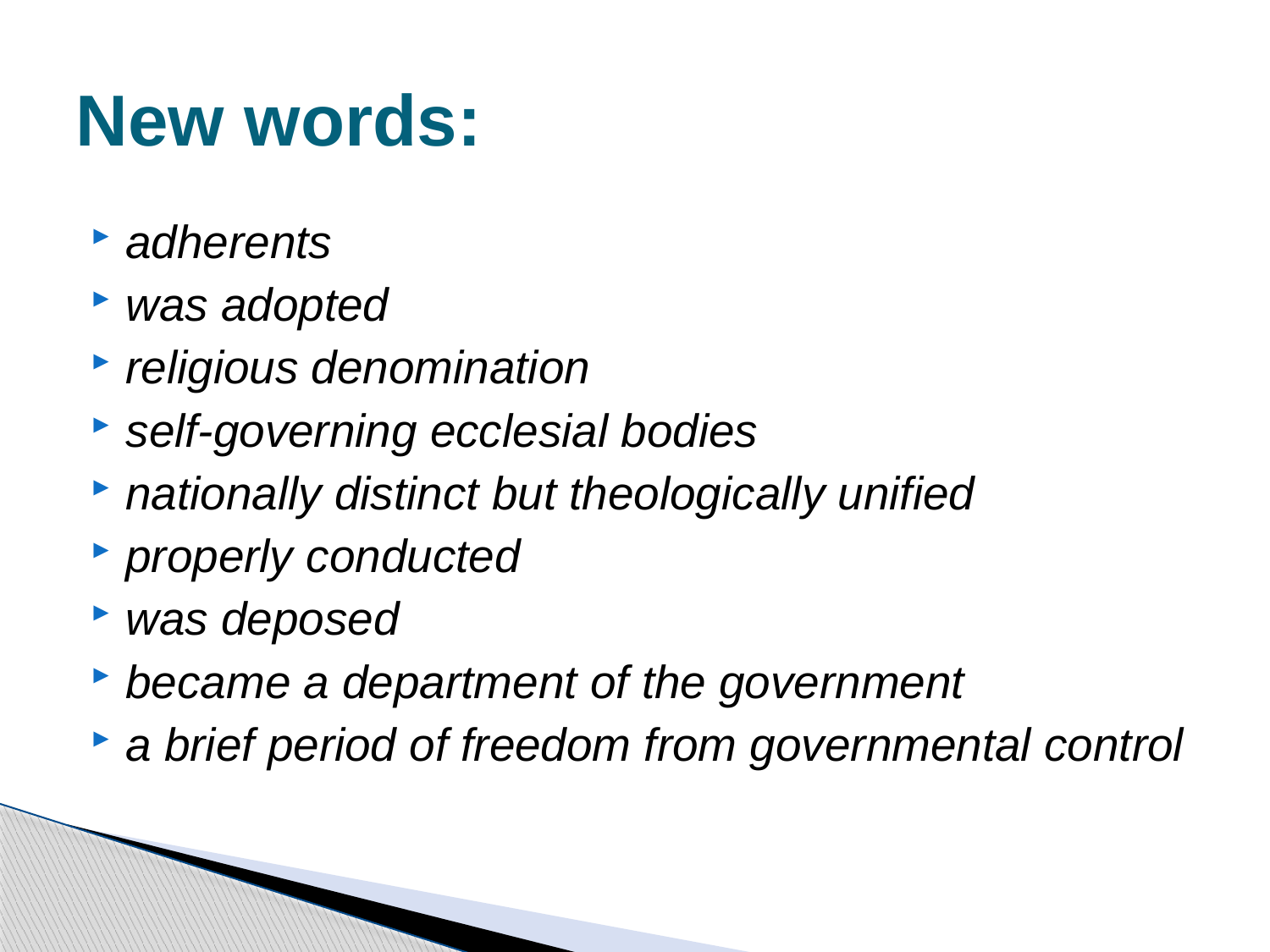

# New words:
adherents
was adopted
religious denomination
self-governing ecclesial bodies
nationally distinct but theologically unified
properly conducted
was deposed
became a department of the government
a brief period of freedom from governmental control